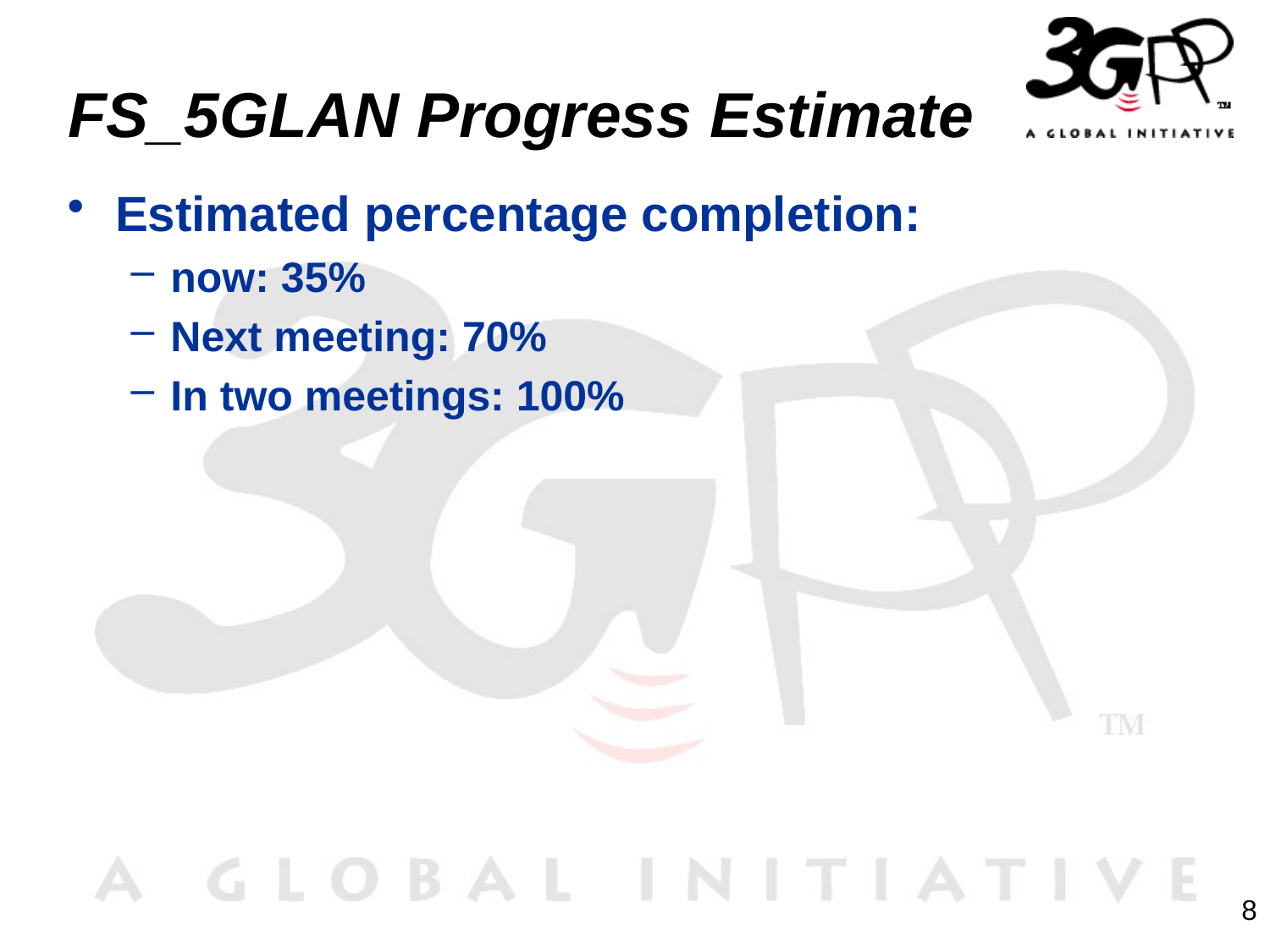

# FS_5GLAN Progress Estimate
Estimated percentage completion:
now: 35%
Next meeting: 70%
In two meetings: 100%
8